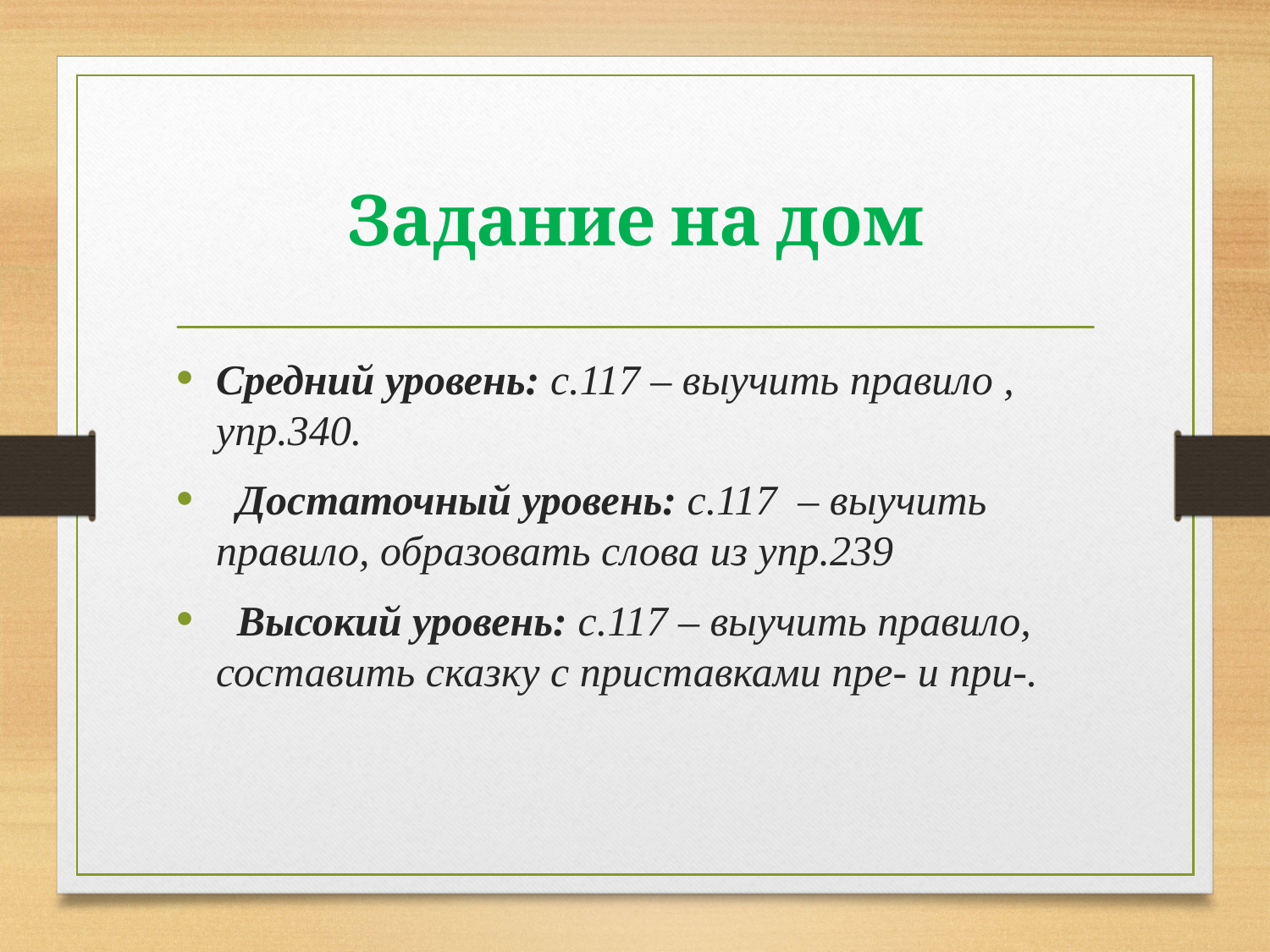

# Задание на дом
Средний уровень: с.117 – выучить правило ,  упр.340.
  Достаточный уровень: с.117  – выучить правило, образовать слова из упр.239
  Высокий уровень: с.117 – выучить правило, составить сказку с приставками пре- и при-.